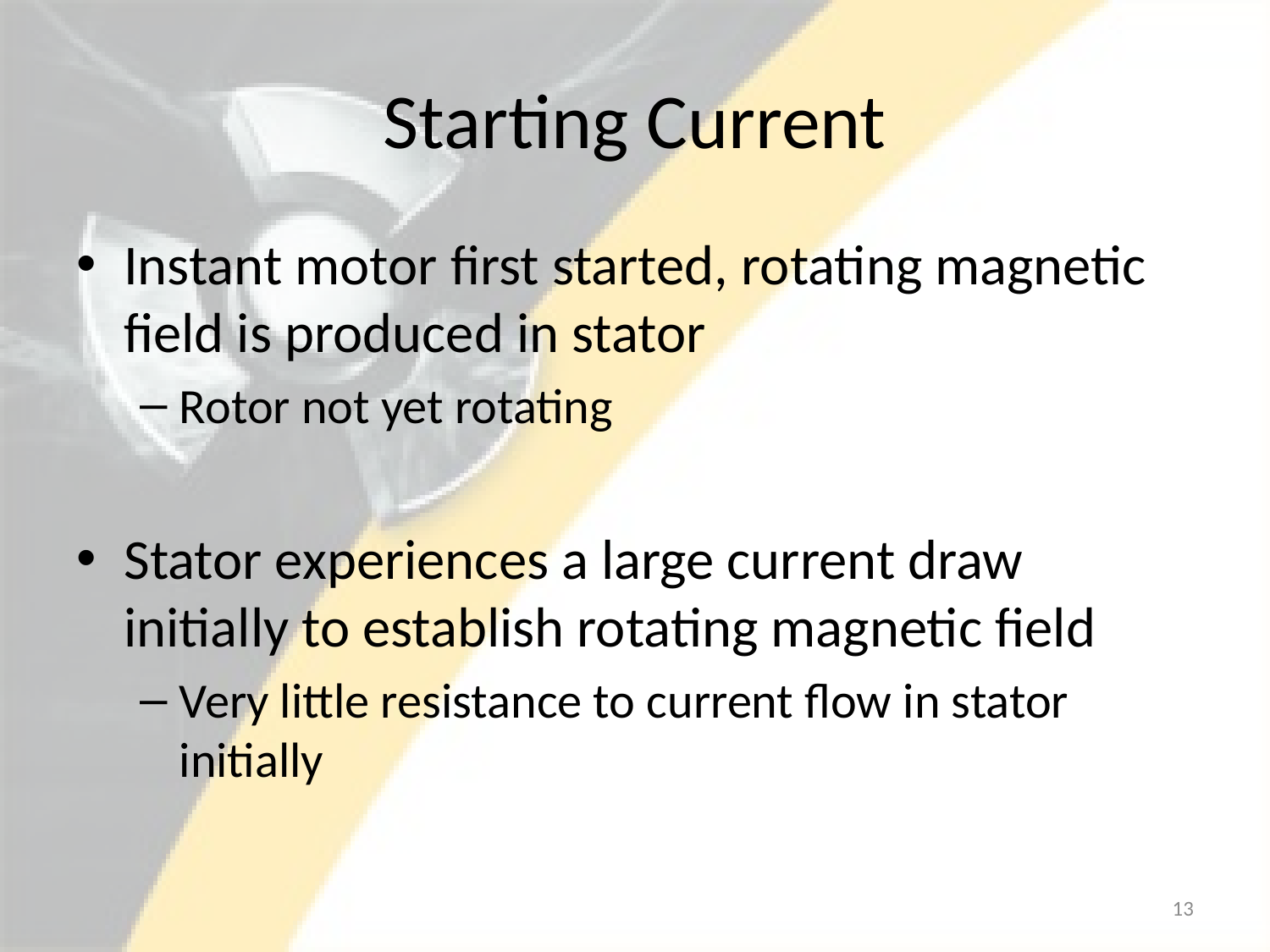

# Starting Current
Instant motor first started, rotating magnetic field is produced in stator
Rotor not yet rotating

Stator experiences a large current draw initially to establish rotating magnetic field
Very little resistance to current flow in stator initially
13